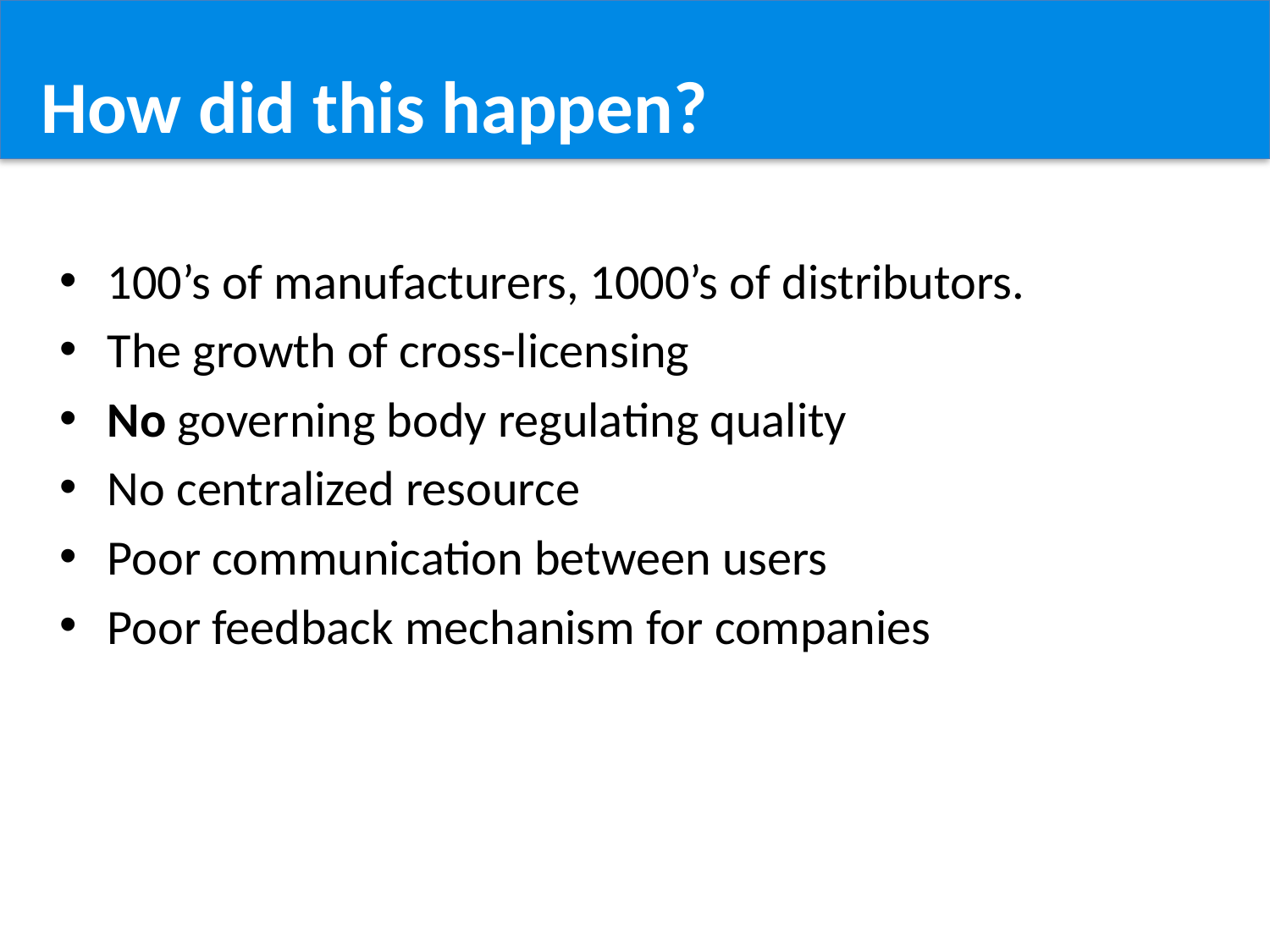

How did this happen?
100’s of manufacturers, 1000’s of distributors.
The growth of cross-licensing
No governing body regulating quality
No centralized resource
Poor communication between users
Poor feedback mechanism for companies